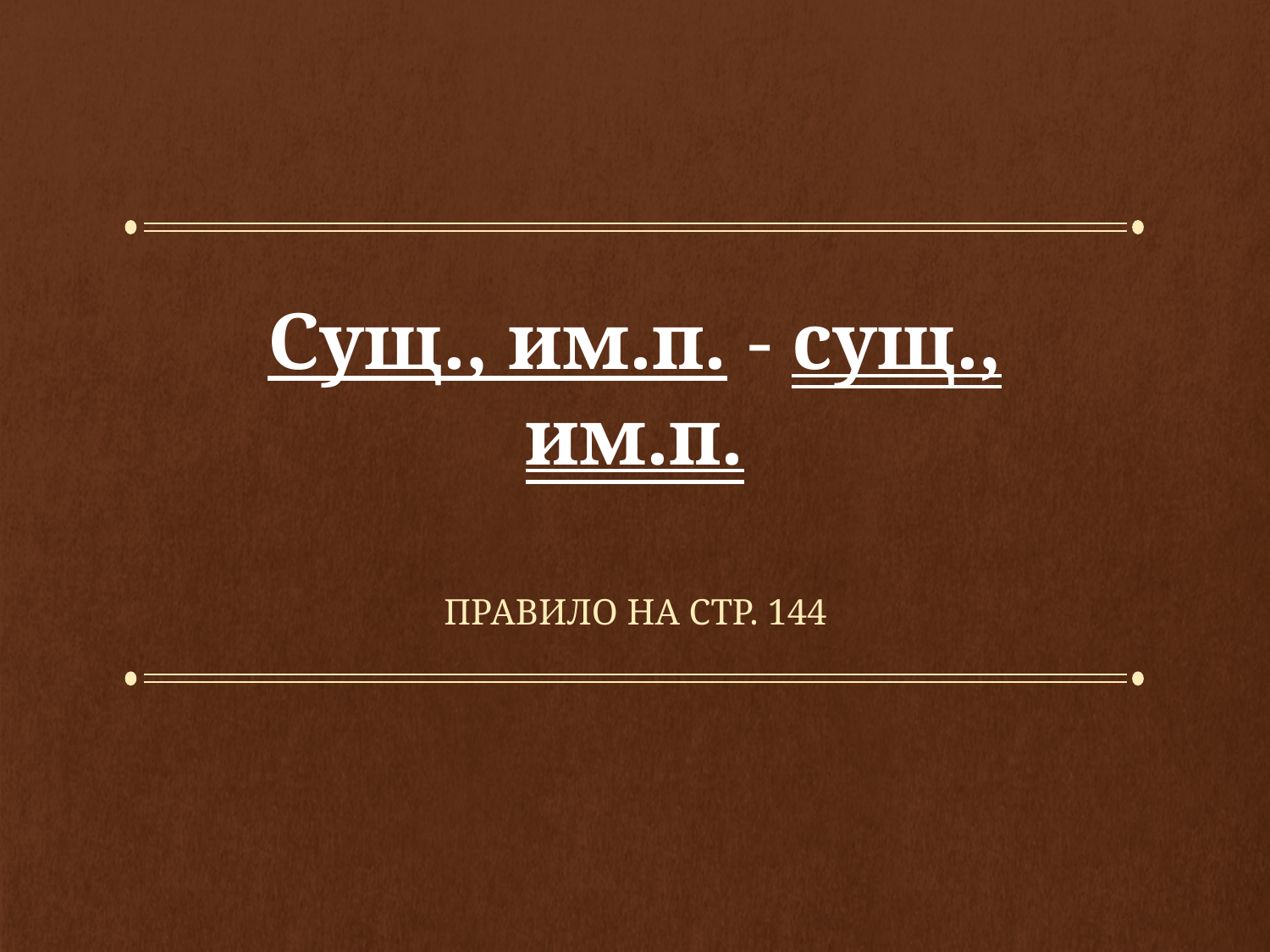

# Сущ., им.п. - сущ., им.п.

Правило на стр. 144